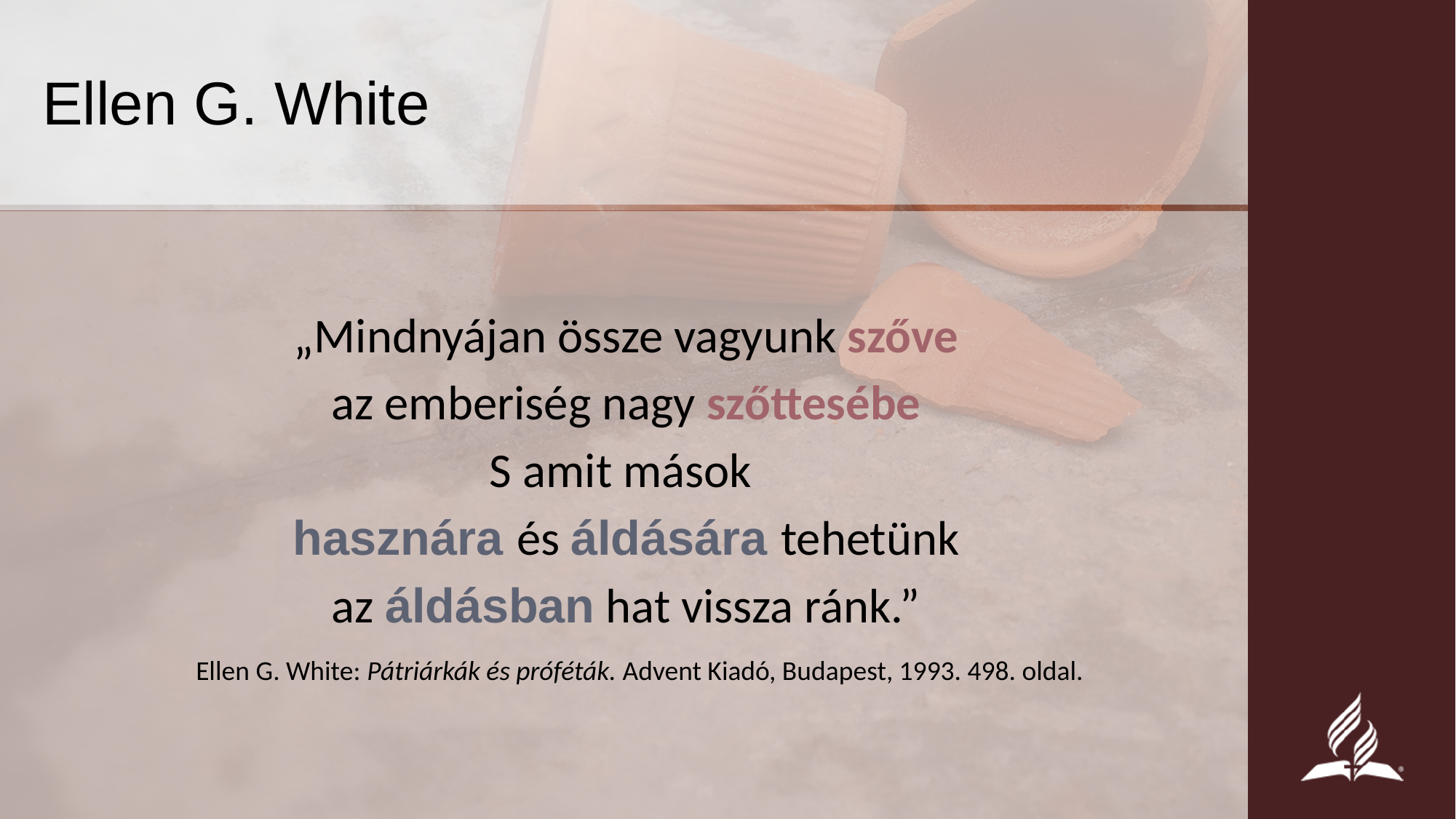

# Ellen G. White

„Mindnyájan össze vagyunk szőve
az emberiség nagy szőttesébe
S amit mások
hasznára és áldására tehetünk
az áldásban hat vissza ránk.”
Ellen G. White: Pátriárkák és próféták. Advent Kiadó, Budapest, 1993. 498. oldal.